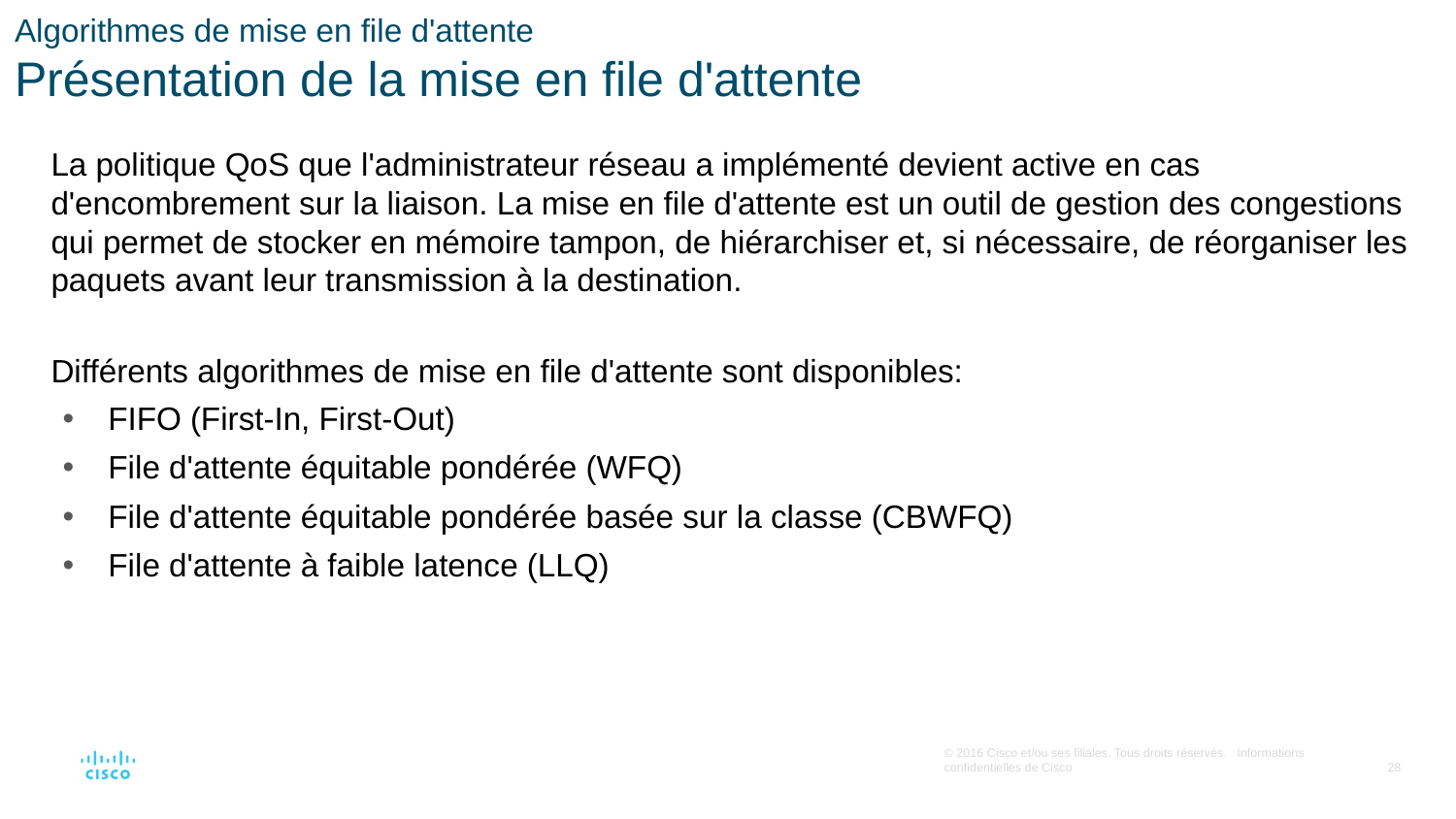

# Algorithmes de mise en file d'attente Présentation de la mise en file d'attente
La politique QoS que l'administrateur réseau a implémenté devient active en cas d'encombrement sur la liaison. La mise en file d'attente est un outil de gestion des congestions qui permet de stocker en mémoire tampon, de hiérarchiser et, si nécessaire, de réorganiser les paquets avant leur transmission à la destination.

Différents algorithmes de mise en file d'attente sont disponibles:
FIFO (First-In, First-Out)
File d'attente équitable pondérée (WFQ)
File d'attente équitable pondérée basée sur la classe (CBWFQ)
File d'attente à faible latence (LLQ)